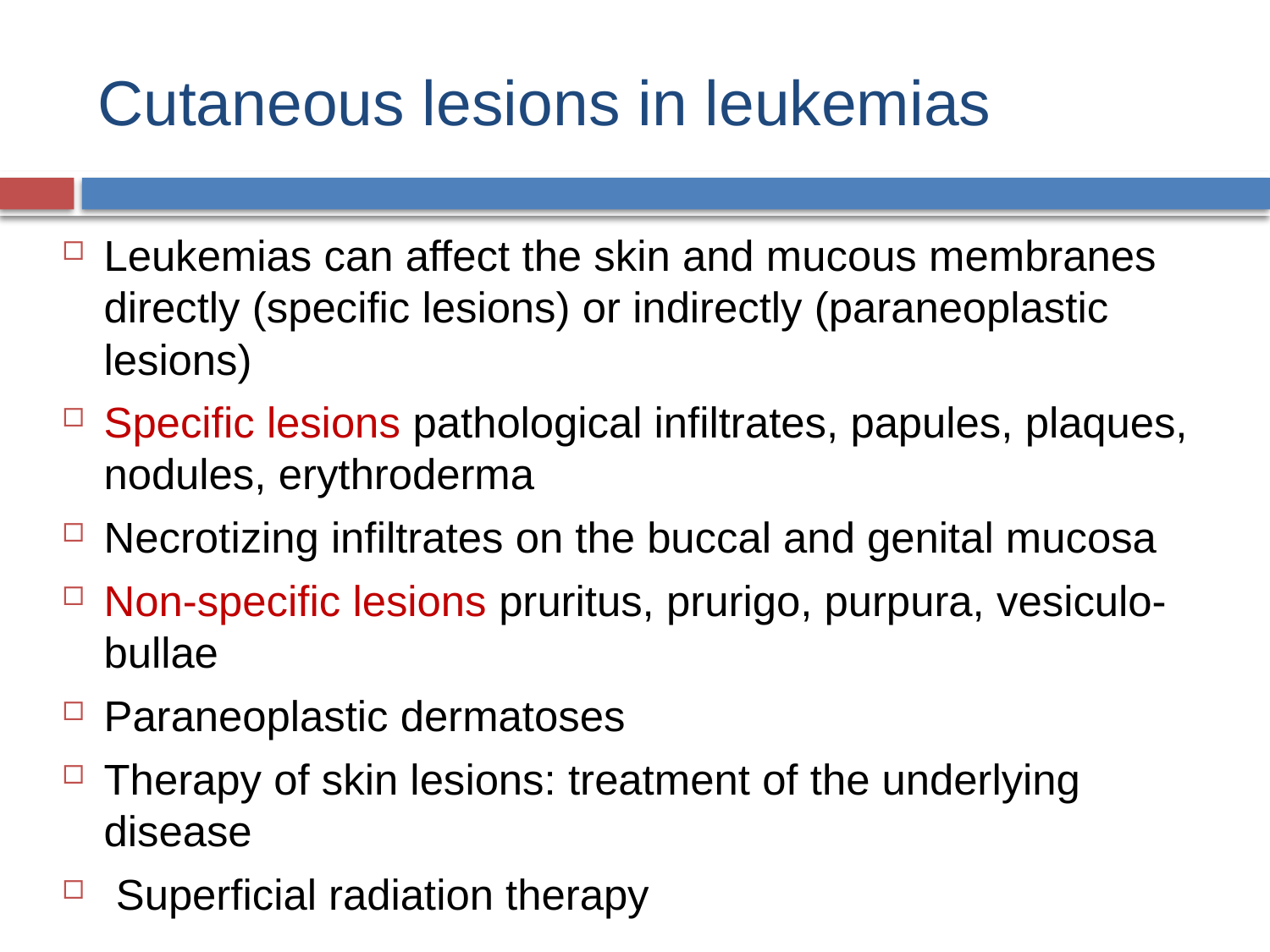

# Cutaneous lesions in leukemias
Leukemias can affect the skin and mucous membranes directly (specific lesions) or indirectly (paraneoplastic lesions)
Specific lesions pathological infiltrates, papules, plaques, nodules, erythroderma
Necrotizing infiltrates on the buccal and genital mucosa
Non-specific lesions pruritus, prurigo, purpura, vesiculo-bullae
Paraneoplastic dermatoses
Therapy of skin lesions: treatment of the underlying disease
 Superficial radiation therapy